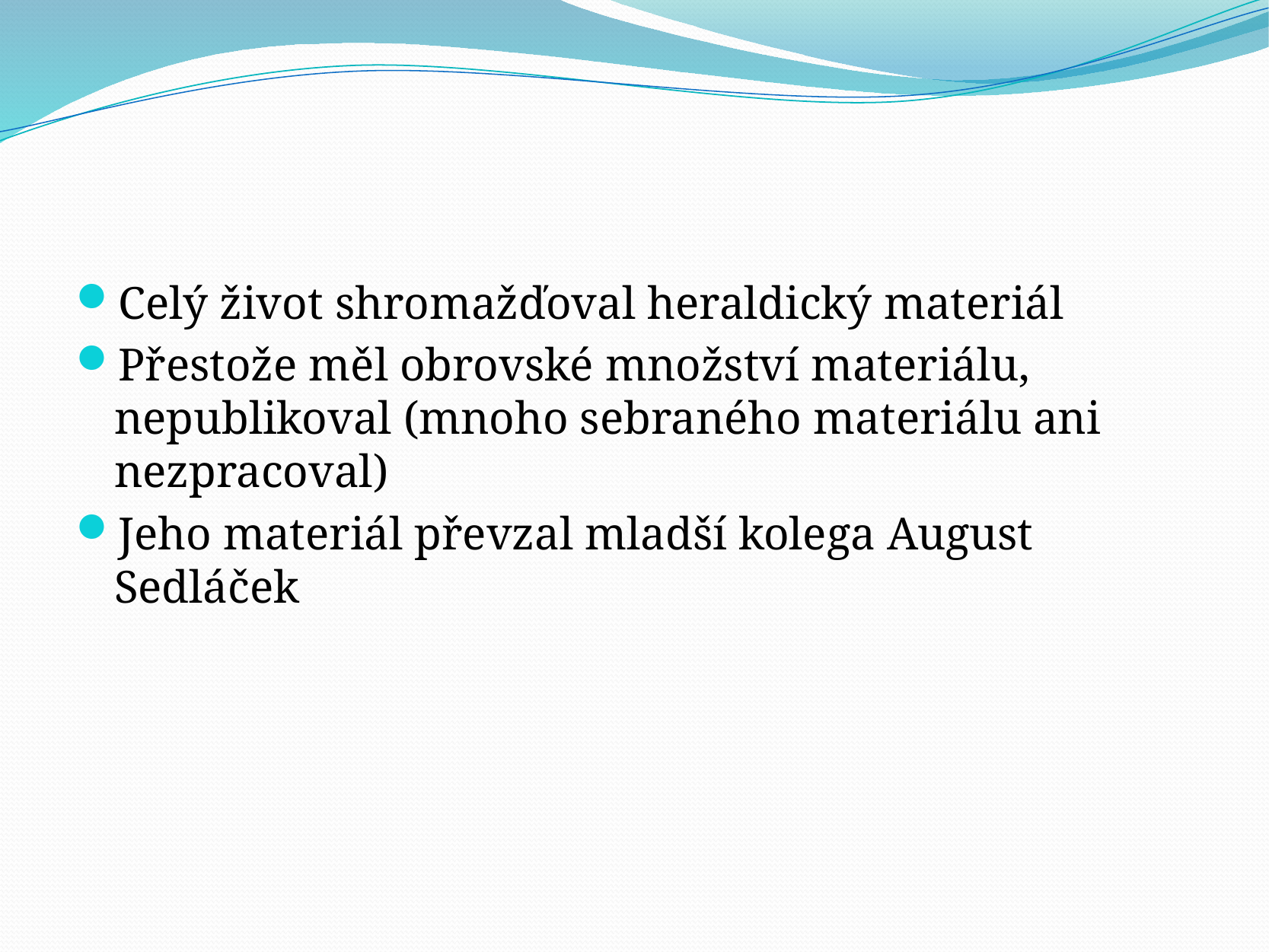

#
Celý život shromažďoval heraldický materiál
Přestože měl obrovské množství materiálu, nepublikoval (mnoho sebraného materiálu ani nezpracoval)
Jeho materiál převzal mladší kolega August Sedláček